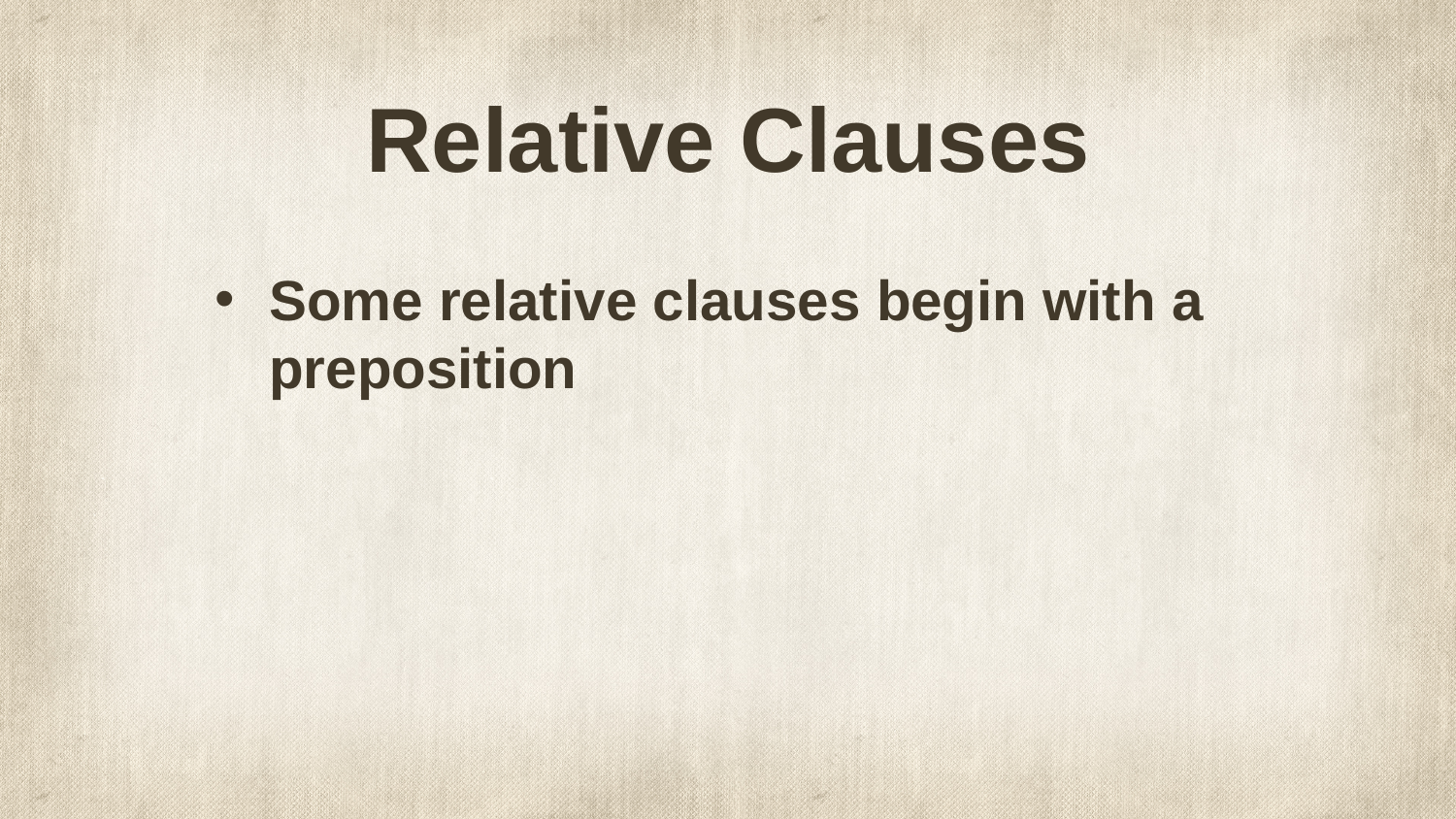

# Relative Clauses
Some relative clauses begin with a preposition